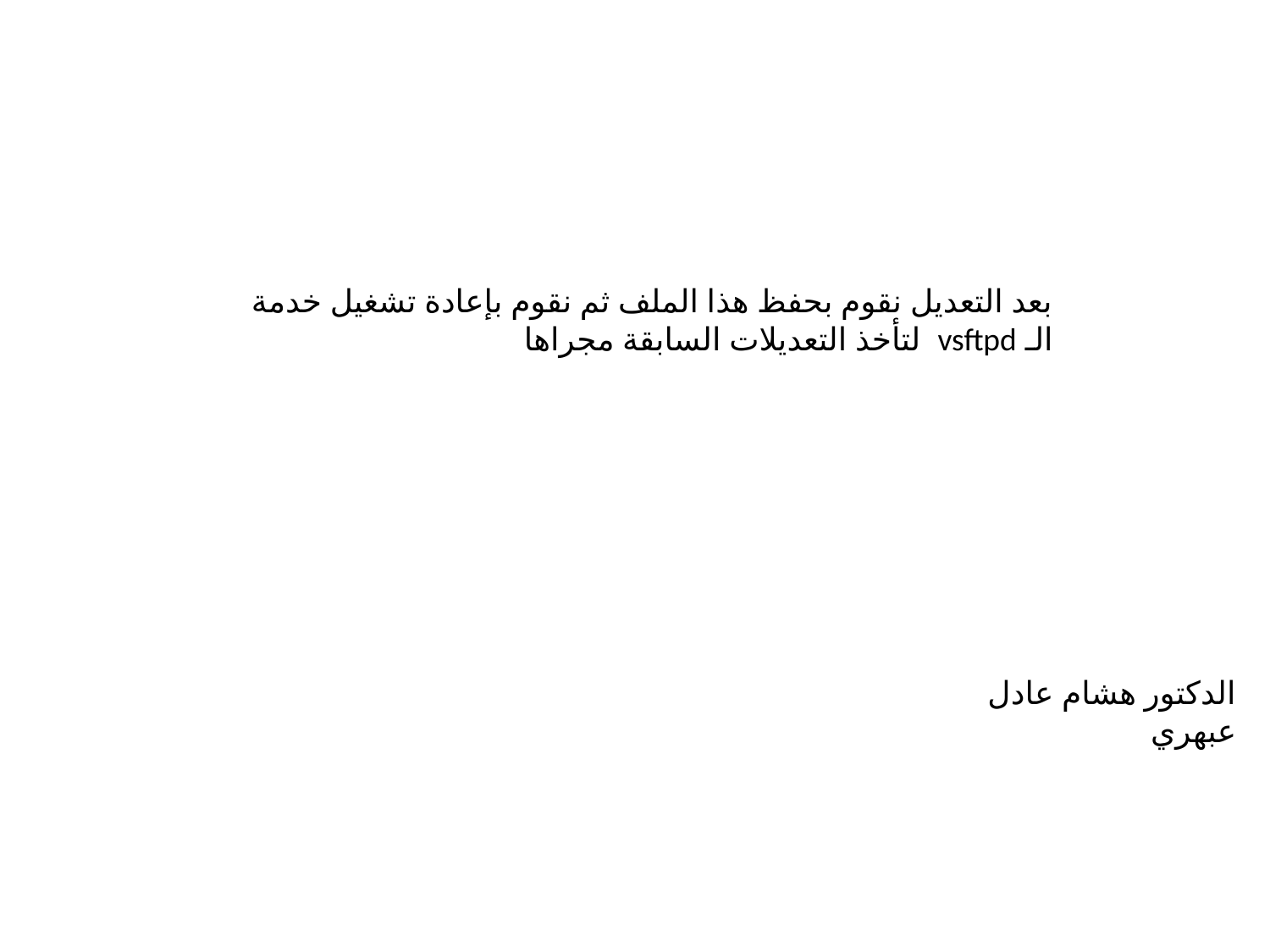

بعد التعديل نقوم بحفظ هذا الملف ثم نقوم بإعادة تشغيل خدمة
الـ vsftpd  لتأخذ التعديلات السابقة مجراها
الدكتور هشام عادل عبهري